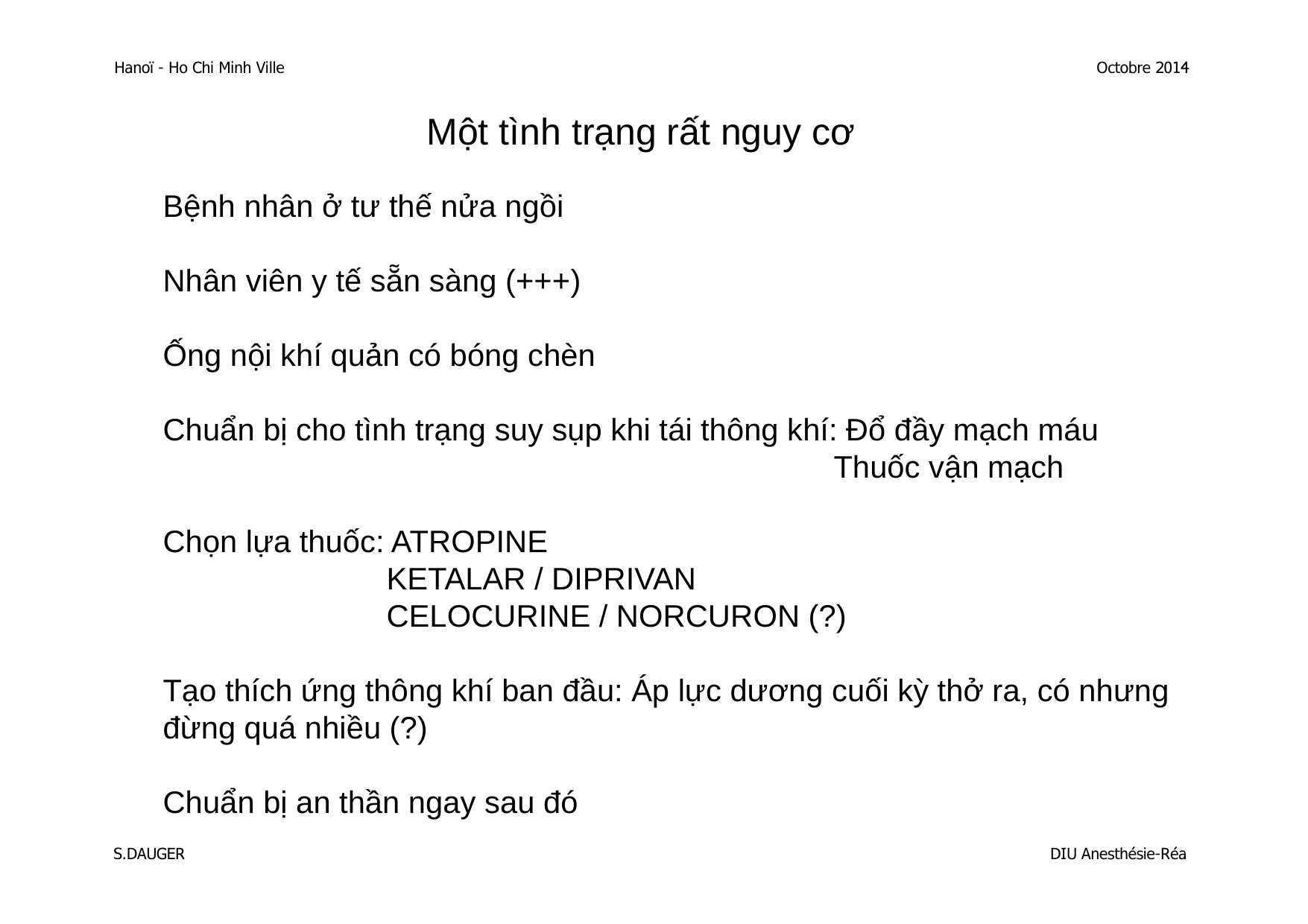

Hanoï - Ho Chi Minh Ville

Octobre 2014

Một tình trạng rất nguy cơ
Bệnh nhân ở tư thế nửa ngồi

Nhân viên y tế sẵn sàng (+++)

Ống nội khí quản có bóng chèn

Chuẩn bị cho tình trạng suy sụp khi tái thông khí: Đổ đầy mạch máu
						Thuốc vận mạch

Chọn lựa thuốc: ATROPINE
		KETALAR / DIPRIVAN
		CELOCURINE / NORCURON (?)

Tạo thích ứng thông khí ban đầu: Áp lực dương cuối kỳ thở ra, có nhưng đừng quá nhiều (?)

Chuẩn bị an thần ngay sau đó
S.DAUGER

DIU Anesthésie-Réa